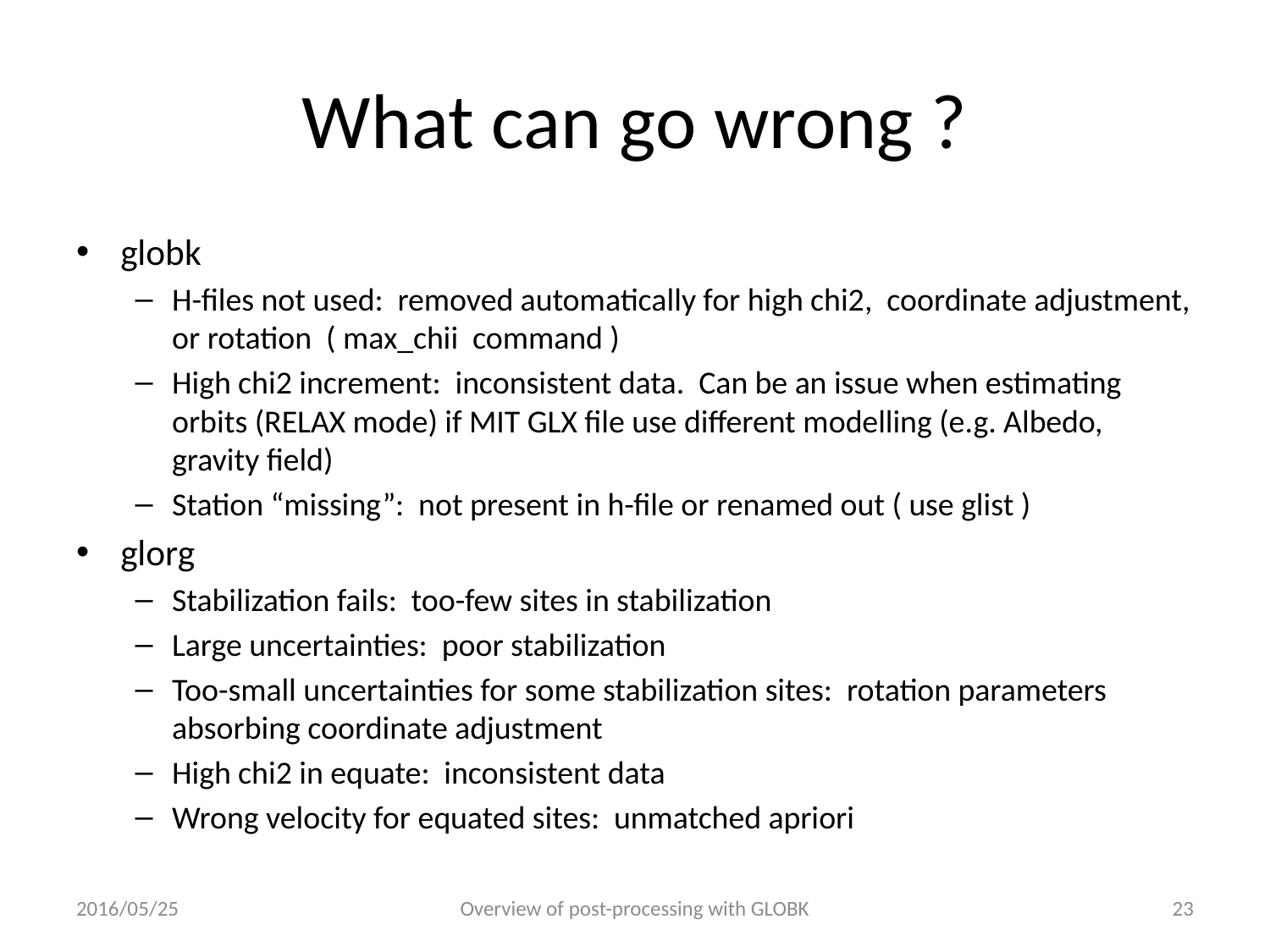

# What can go wrong ?
globk
H-files not used:  removed automatically for high chi2,  coordinate adjustment, or rotation  ( max_chii  command )‏
High chi2 increment:  inconsistent data.  Can be an issue when estimating orbits (RELAX mode) if MIT GLX file use different modelling (e.g. Albedo, gravity field)
Station “missing”:  not present in h-file or renamed out ( use glist )‏
glorg
Stabilization fails:  too-few sites in stabilization
Large uncertainties:  poor stabilization
Too-small uncertainties for some stabilization sites:  rotation parameters absorbing coordinate adjustment
High chi2 in equate:  inconsistent data
Wrong velocity for equated sites:  unmatched apriori
2016/05/25
Overview of post-processing with GLOBK
23